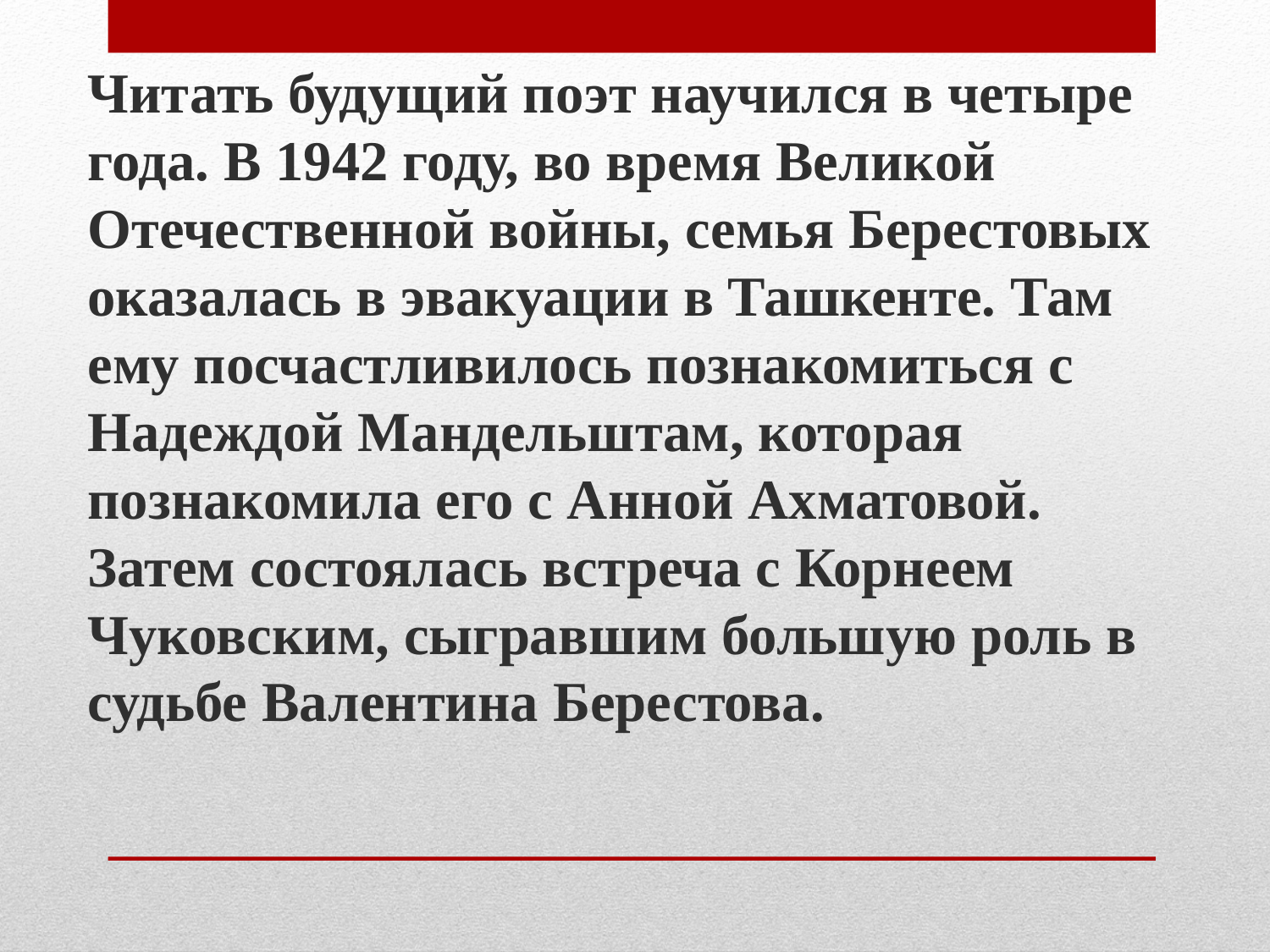

Читать будущий поэт научился в четыре года. В 1942 году, во время Великой Отечественной войны, семья Берестовых оказалась в эвакуации в Ташкенте. Там ему посчастливилось познакомиться с Надеждой Мандельштам, которая познакомила его с Анной Ахматовой. Затем состоялась встреча с Корнеем Чуковским, сыгравшим большую роль в судьбе Валентина Берестова.